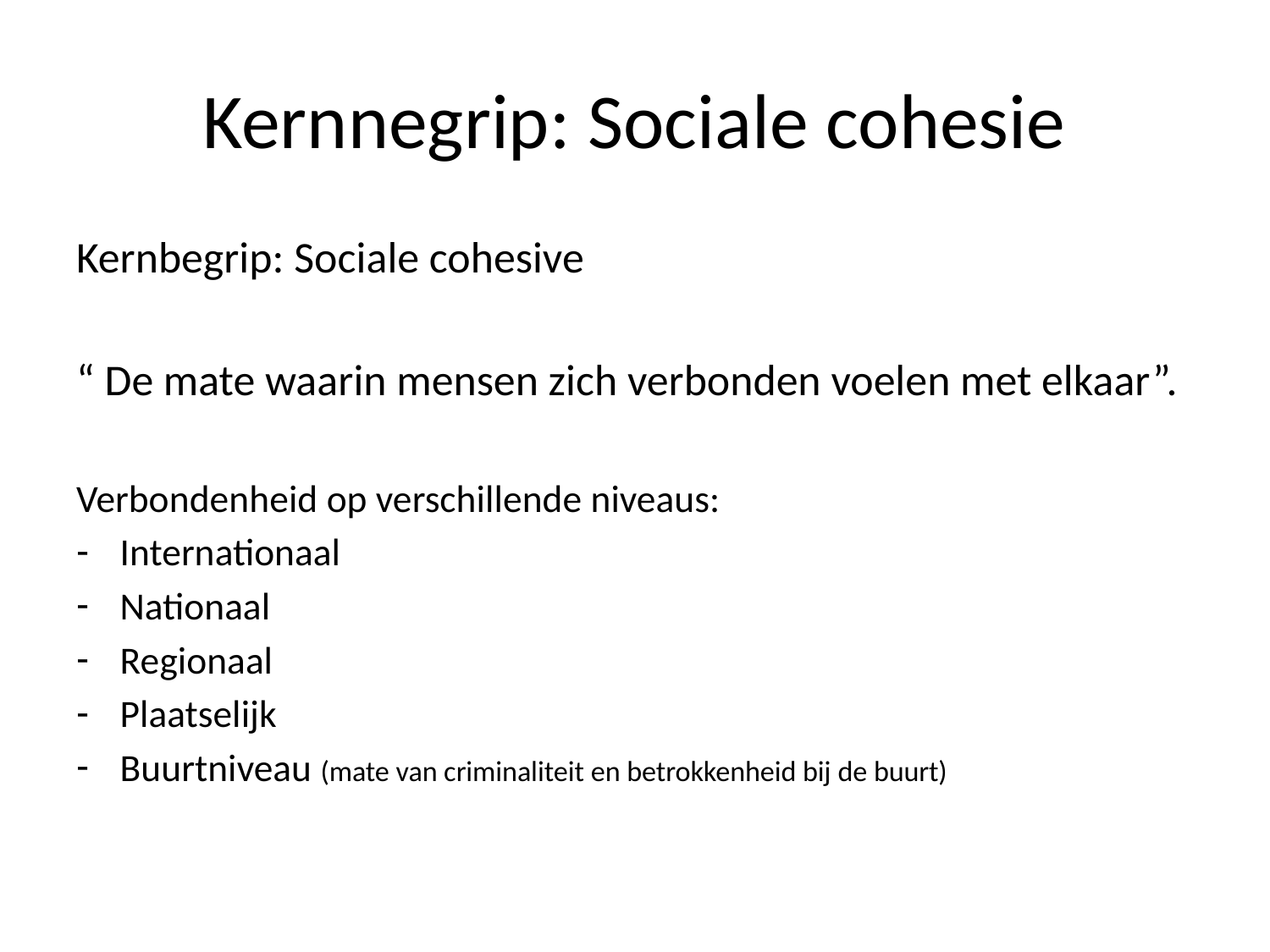

# Kernnegrip: Sociale cohesie
Kernbegrip: Sociale cohesive

“ De mate waarin mensen zich verbonden voelen met elkaar”.

Verbondenheid op verschillende niveaus:
Internationaal
Nationaal
Regionaal
Plaatselijk
Buurtniveau (mate van criminaliteit en betrokkenheid bij de buurt)